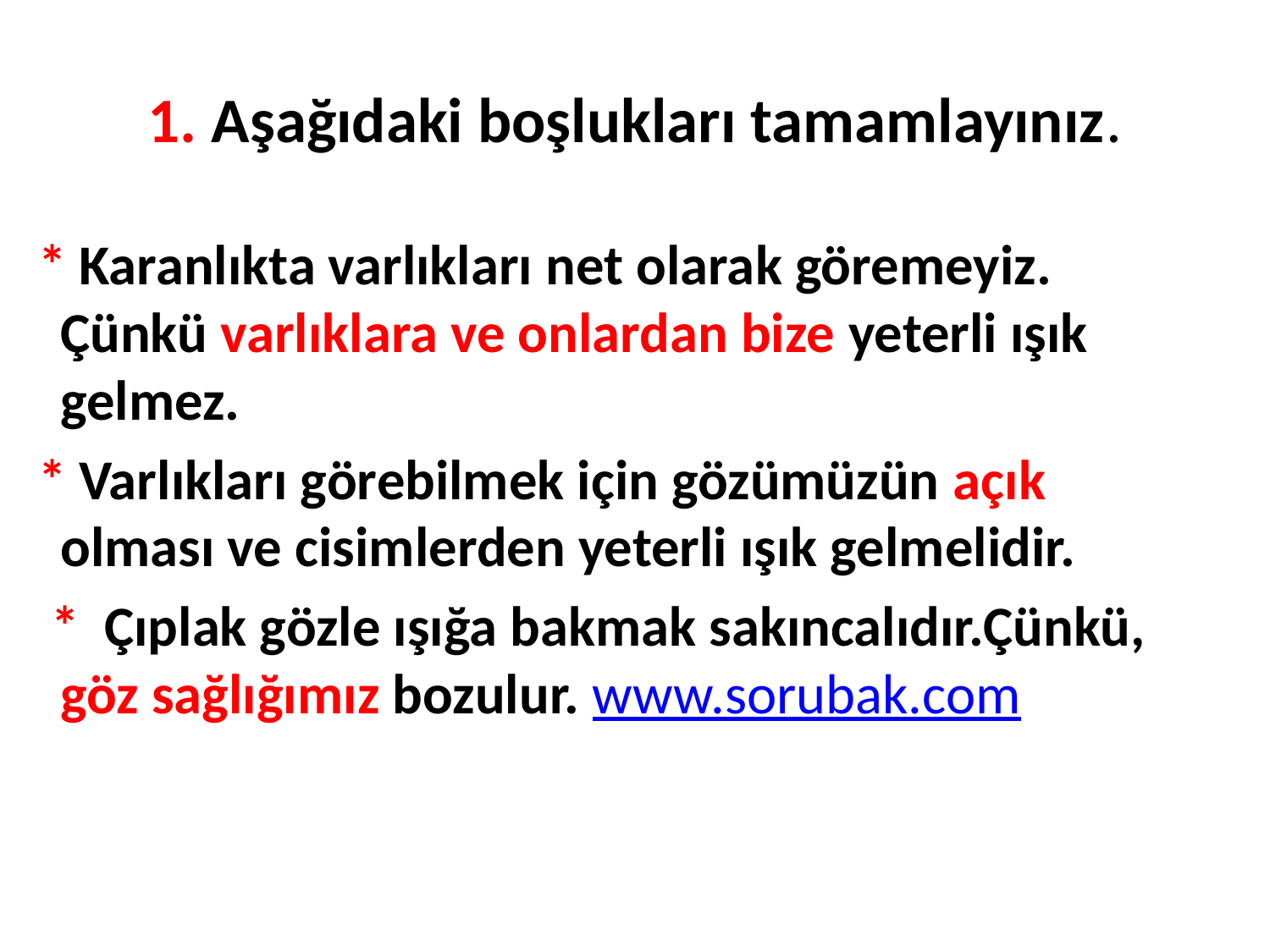

# 1. Aşağıdaki boşlukları tamamlayınız.
  * Karanlıkta varlıkları net olarak göremeyiz. Çünkü varlıklara ve onlardan bize yeterli ışık gelmez.
  * Varlıkları görebilmek için gözümüzün açık olması ve cisimlerden yeterli ışık gelmelidir.
   *  Çıplak gözle ışığa bakmak sakıncalıdır.Çünkü, göz sağlığımız bozulur. www.sorubak.com